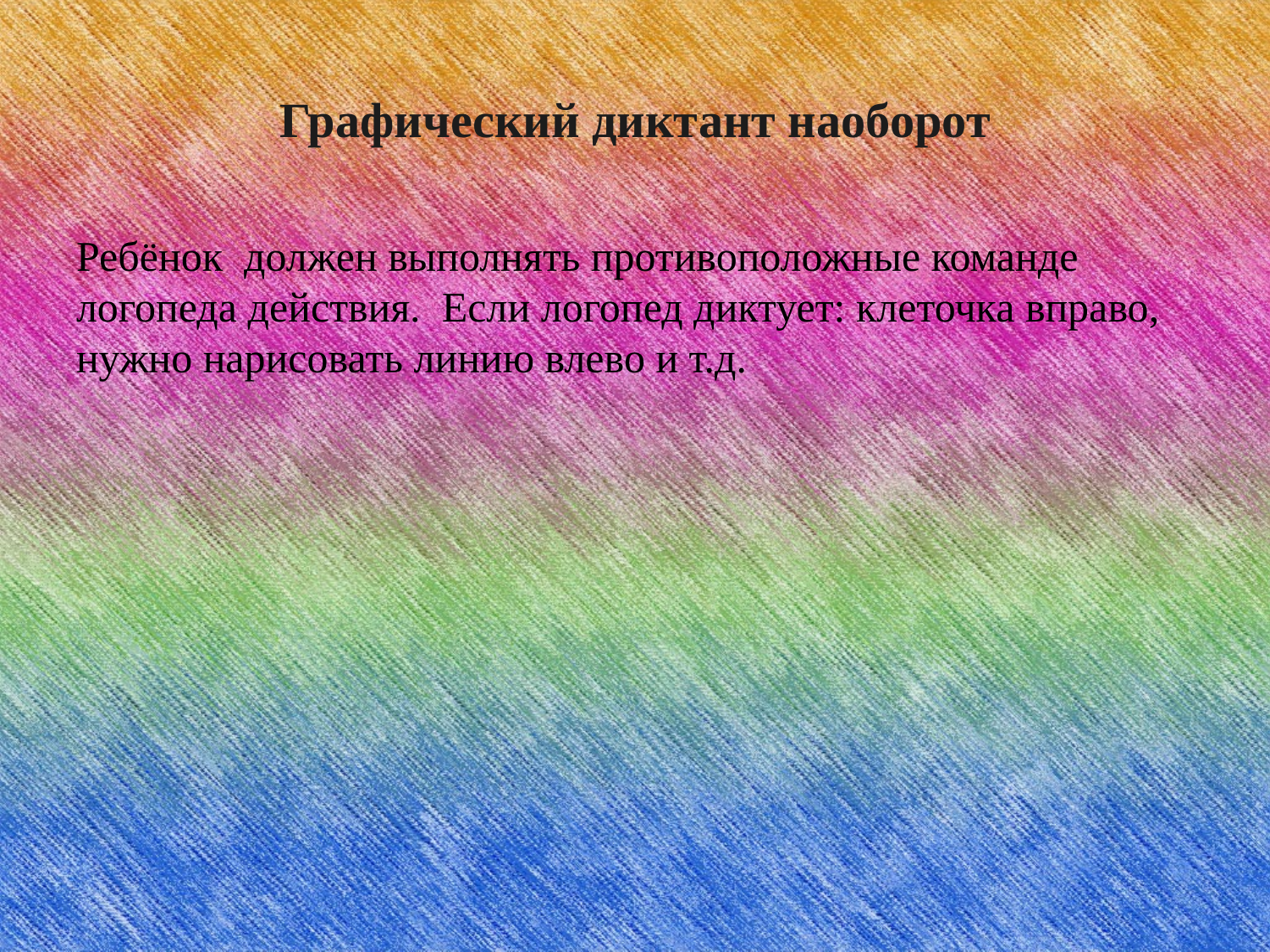

# Графический диктант наоборот
Ребёнок  должен выполнять противоположные команде логопеда действия.  Если логопед диктует: клеточка вправо, нужно нарисовать линию влево и т.д.